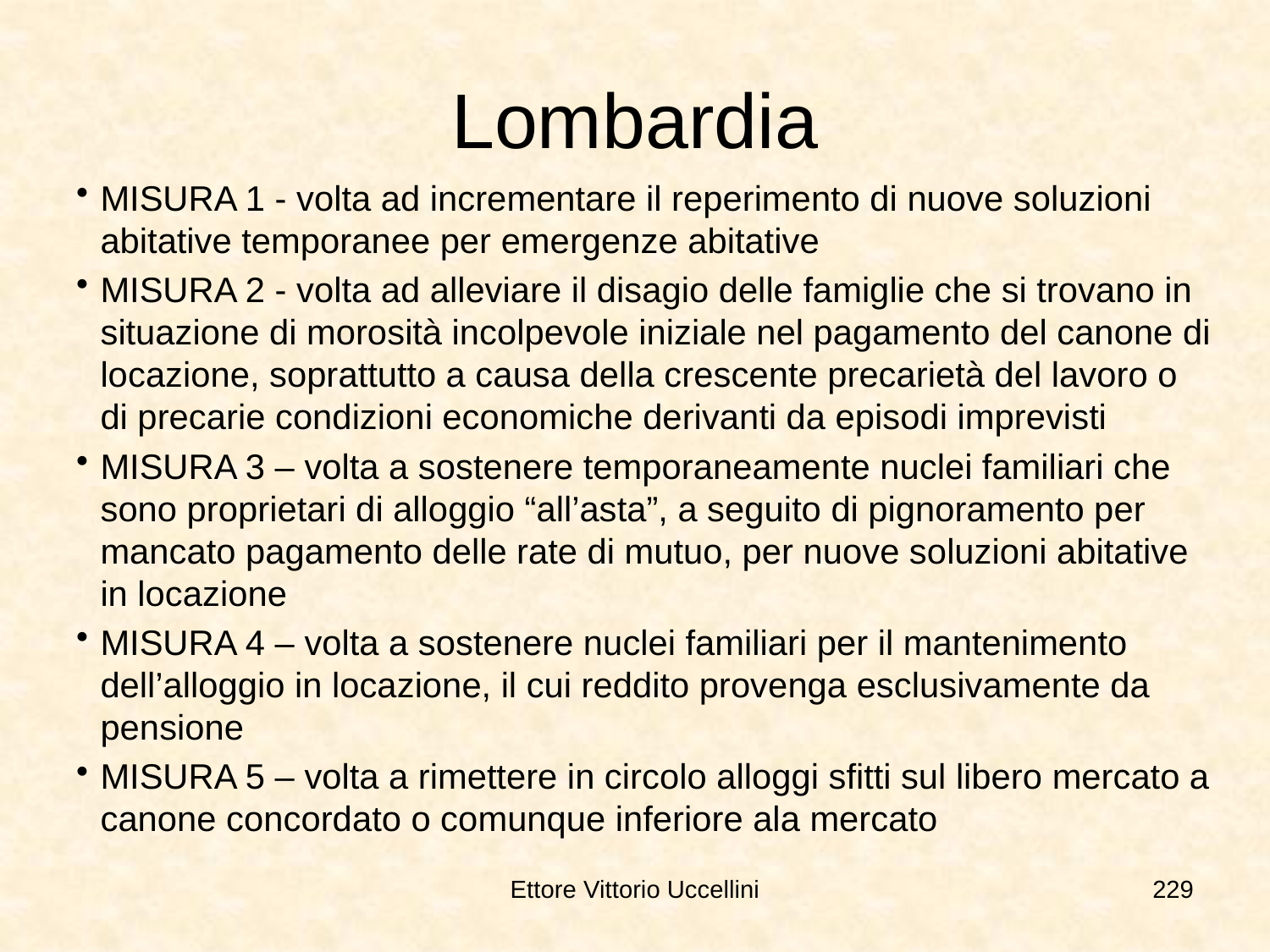

# Lombardia
MISURA 1 - volta ad incrementare il reperimento di nuove soluzioni abitative temporanee per emergenze abitative
MISURA 2 - volta ad alleviare il disagio delle famiglie che si trovano in situazione di morosità incolpevole iniziale nel pagamento del canone di locazione, soprattutto a causa della crescente precarietà del lavoro o di precarie condizioni economiche derivanti da episodi imprevisti
MISURA 3 – volta a sostenere temporaneamente nuclei familiari che sono proprietari di alloggio “all’asta”, a seguito di pignoramento per mancato pagamento delle rate di mutuo, per nuove soluzioni abitative in locazione
MISURA 4 – volta a sostenere nuclei familiari per il mantenimento dell’alloggio in locazione, il cui reddito provenga esclusivamente da pensione
MISURA 5 – volta a rimettere in circolo alloggi sfitti sul libero mercato a canone concordato o comunque inferiore ala mercato
Ettore Vittorio Uccellini
229